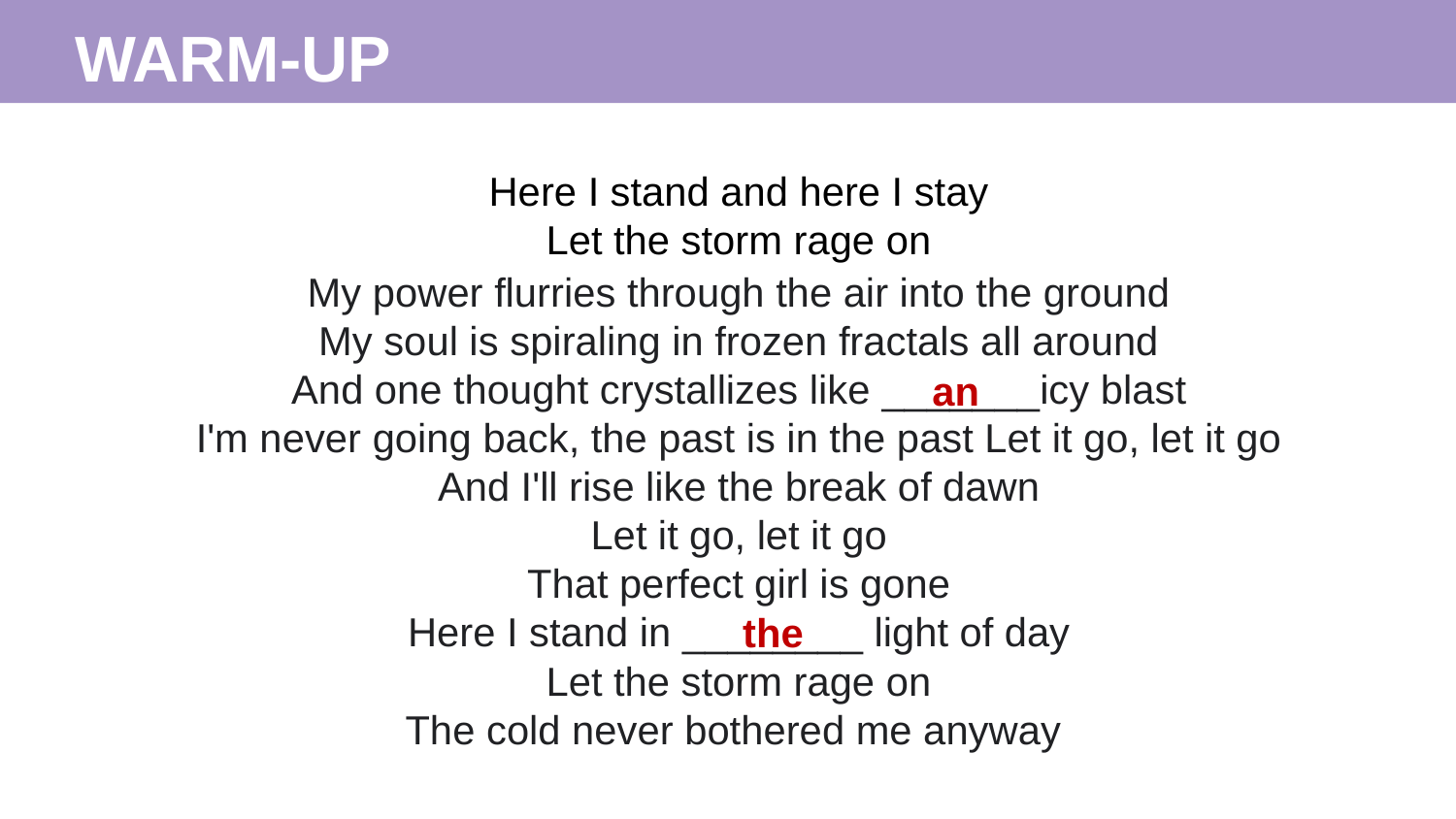

WARM-UP
Here I stand and here I stay
Let the storm rage on
My power flurries through the air into the ground
My soul is spiraling in frozen fractals all around
And one thought crystallizes like _______icy blast
I'm never going back, the past is in the past Let it go, let it go
And I'll rise like the break of dawn
Let it go, let it go
That perfect girl is gone
Here I stand in ________ light of day
Let the storm rage on
The cold never bothered me anyway

an
the